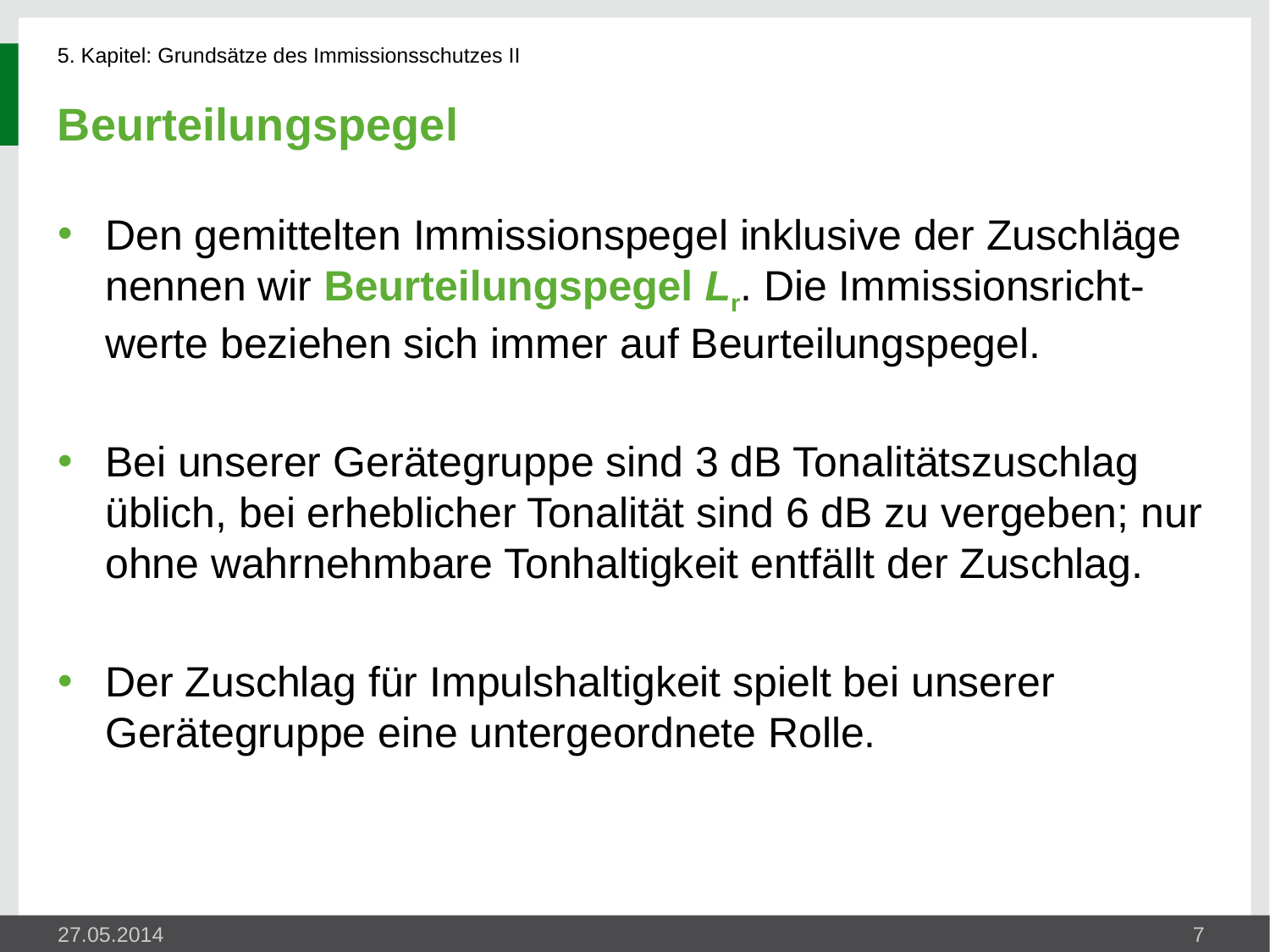

# Beurteilungspegel
Den gemittelten Immissionspegel inklusive der Zuschläge nennen wir Beurteilungspegel Lr. Die Immissionsricht-werte beziehen sich immer auf Beurteilungspegel.

Bei unserer Gerätegruppe sind 3 dB Tonalitätszuschlag üblich, bei erheblicher Tonalität sind 6 dB zu vergeben; nur ohne wahrnehmbare Tonhaltigkeit entfällt der Zuschlag.

Der Zuschlag für Impulshaltigkeit spielt bei unserer Gerätegruppe eine untergeordnete Rolle.
27.05.2014
7